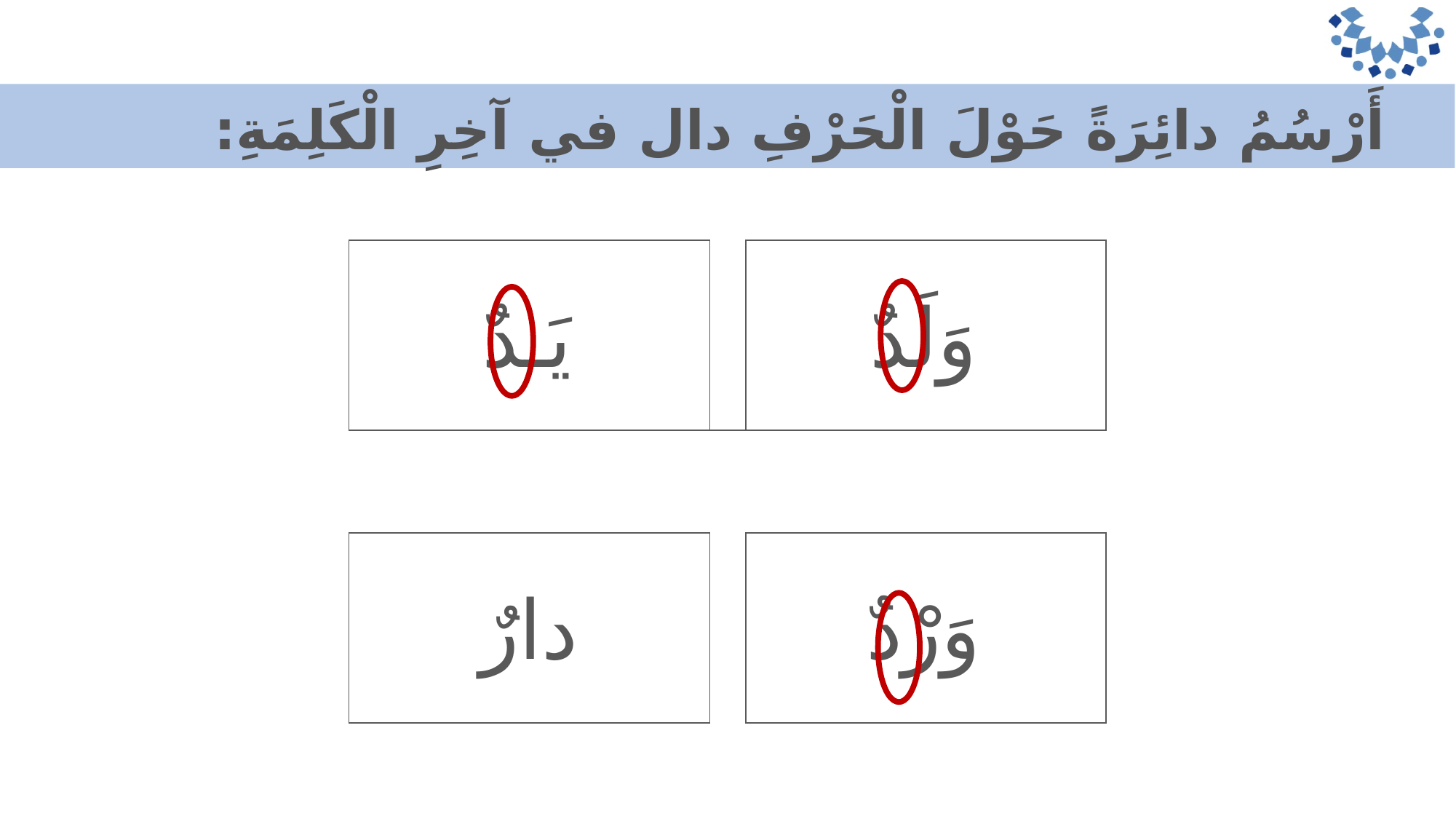

أَرْسُمُ دائِرَةً حَوْلَ الْحَرْفِ دال في آخِرِ الْكَلِمَةِ:

| يَـدٌ |  | وَلَدٌ |
| --- | --- | --- |
|  |  |  |
| دارٌ |  | وَرْدٌ |